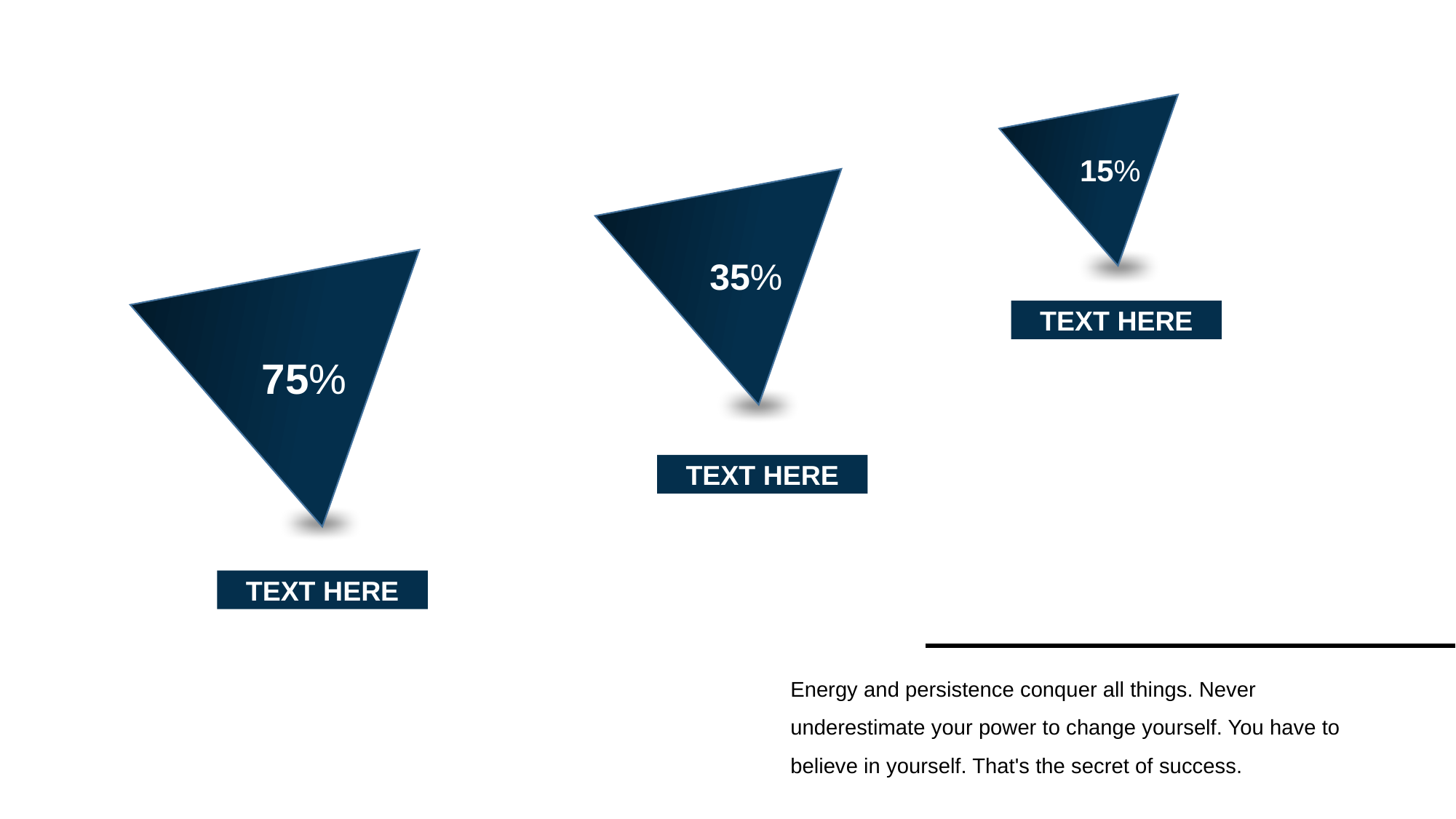

15%

35%

75%

TEXT HERE
TEXT HERE
TEXT HERE
Energy and persistence conquer all things. Never underestimate your power to change yourself. You have to believe in yourself. That's the secret of success.